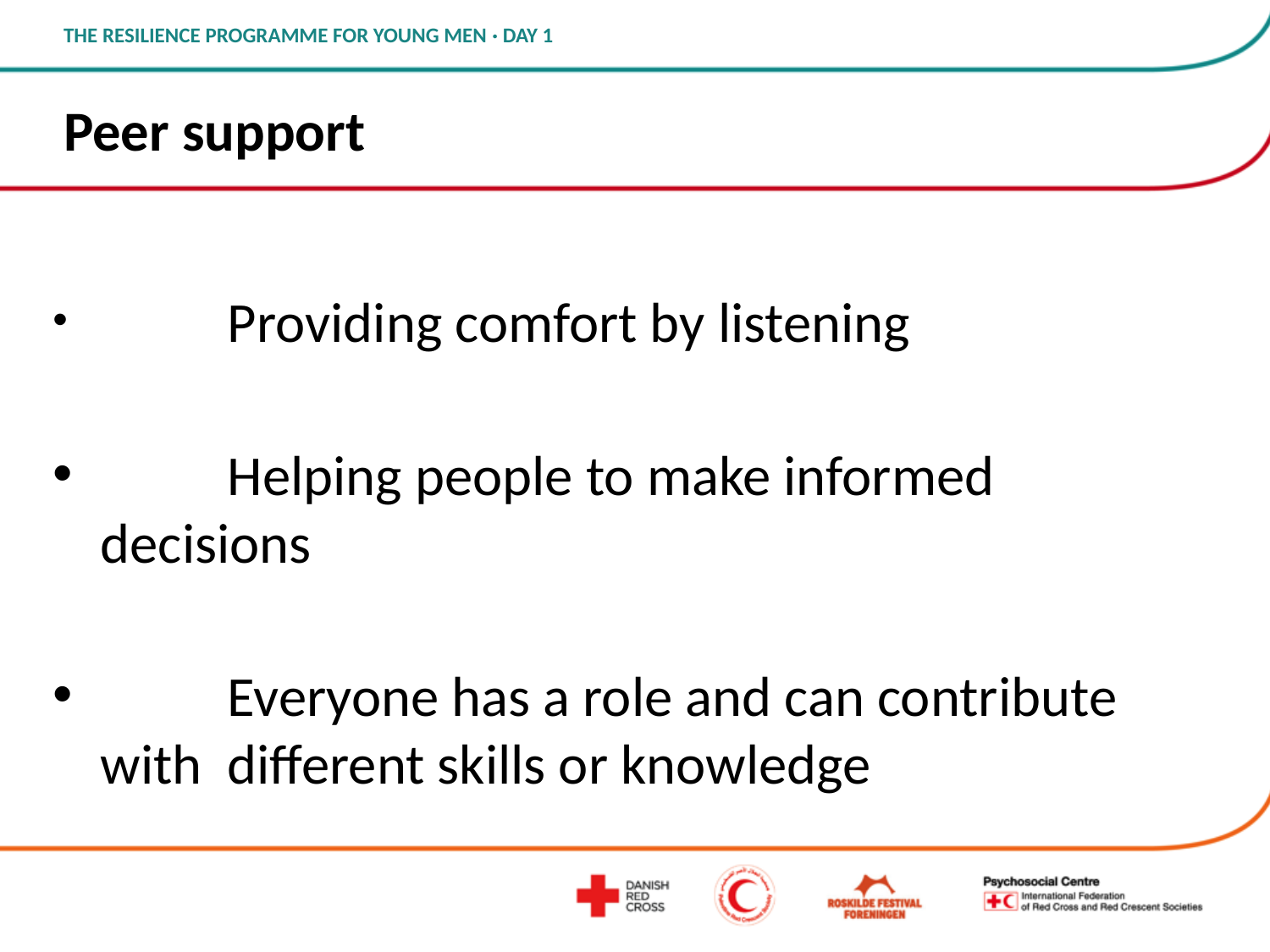

# Peer support
 	Providing comfort by listening

 	Helping people to make informed decisions

 	Everyone has a role and can contribute with 	different skills or knowledge